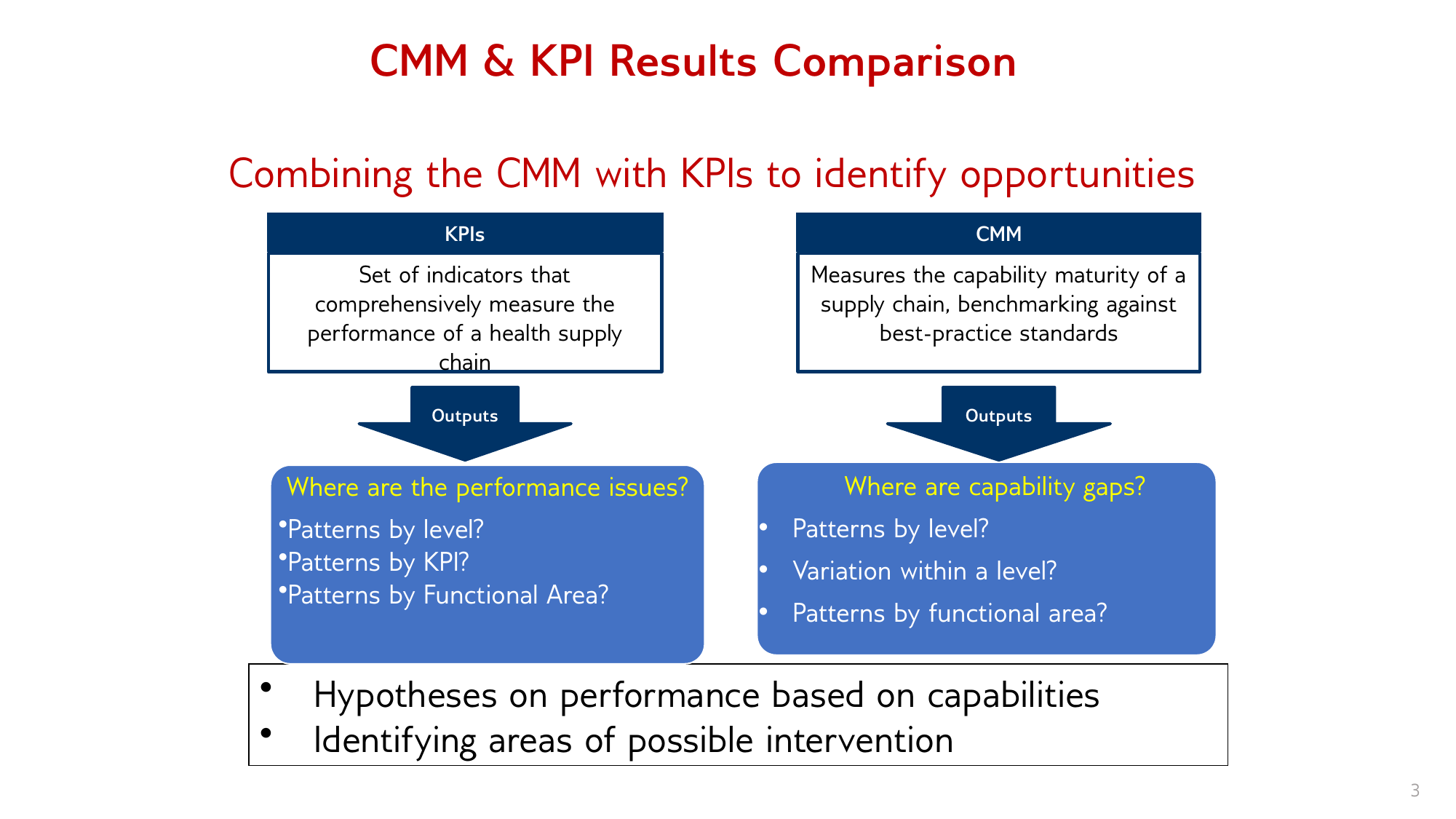

#
CMM & KPI Results Comparison
Combining the CMM with KPIs to identify opportunities
KPIs
Set of indicators that comprehensively measure the performance of a health supply chain

Outputs
CMM
Measures the capability maturity of a supply chain, benchmarking against best-practice standards

Outputs
Where are capability gaps?
Patterns by level?
Variation within a level?
Patterns by functional area?

Where are the performance issues?
Patterns by level?
Patterns by KPI?
Patterns by Functional Area?

Hypotheses on performance based on capabilities
Identifying areas of possible intervention
3